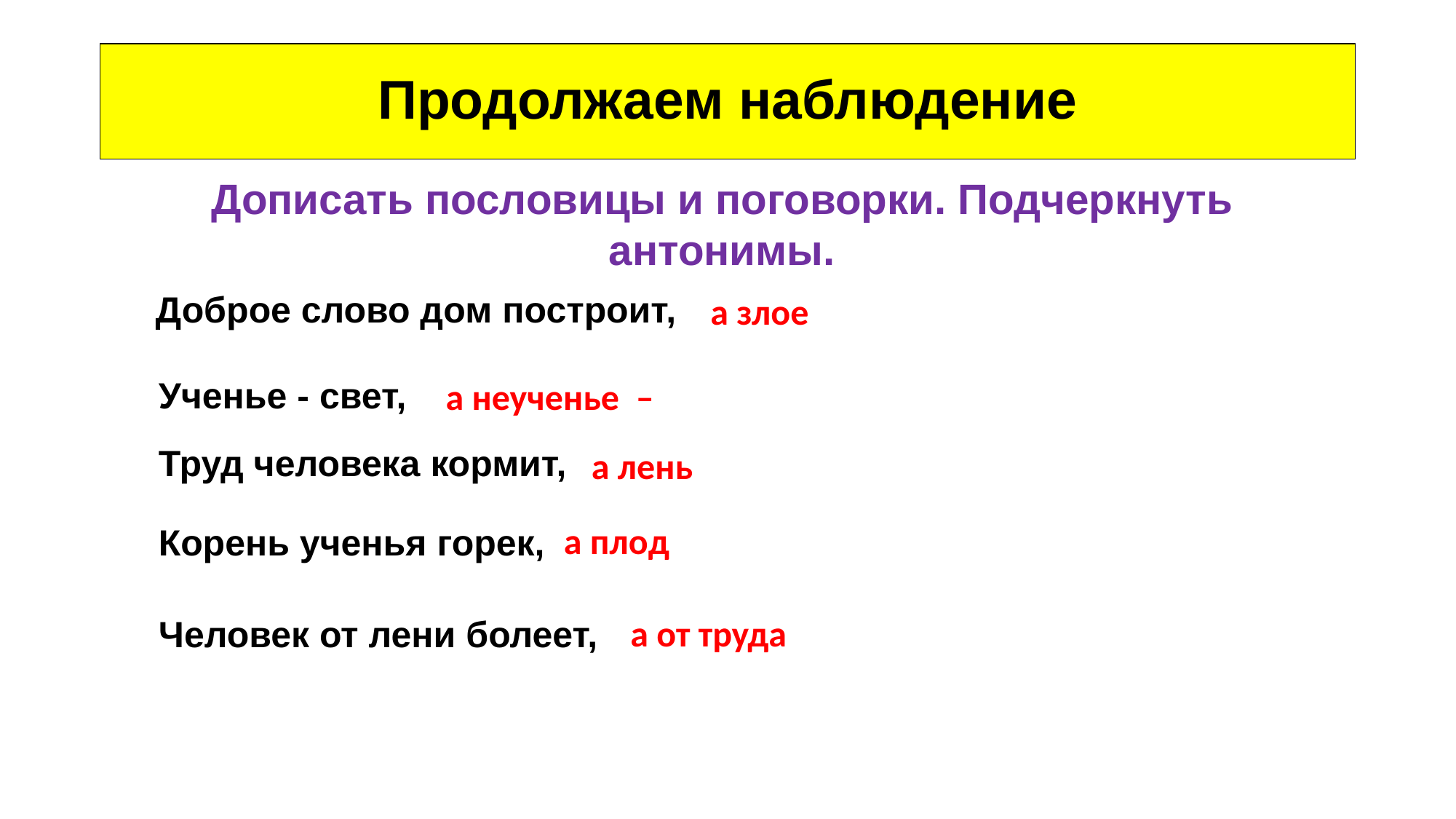

Продолжаем наблюдение
Дописать пословицы и поговорки. Подчеркнуть антонимы.
 Доброе слово дом построит,
 а злое
Ученье - свет,
 а неученье  –
Труд человека кормит,
а лень
а плод
Корень ученья горек,
а от труда
Человек от лени болеет,